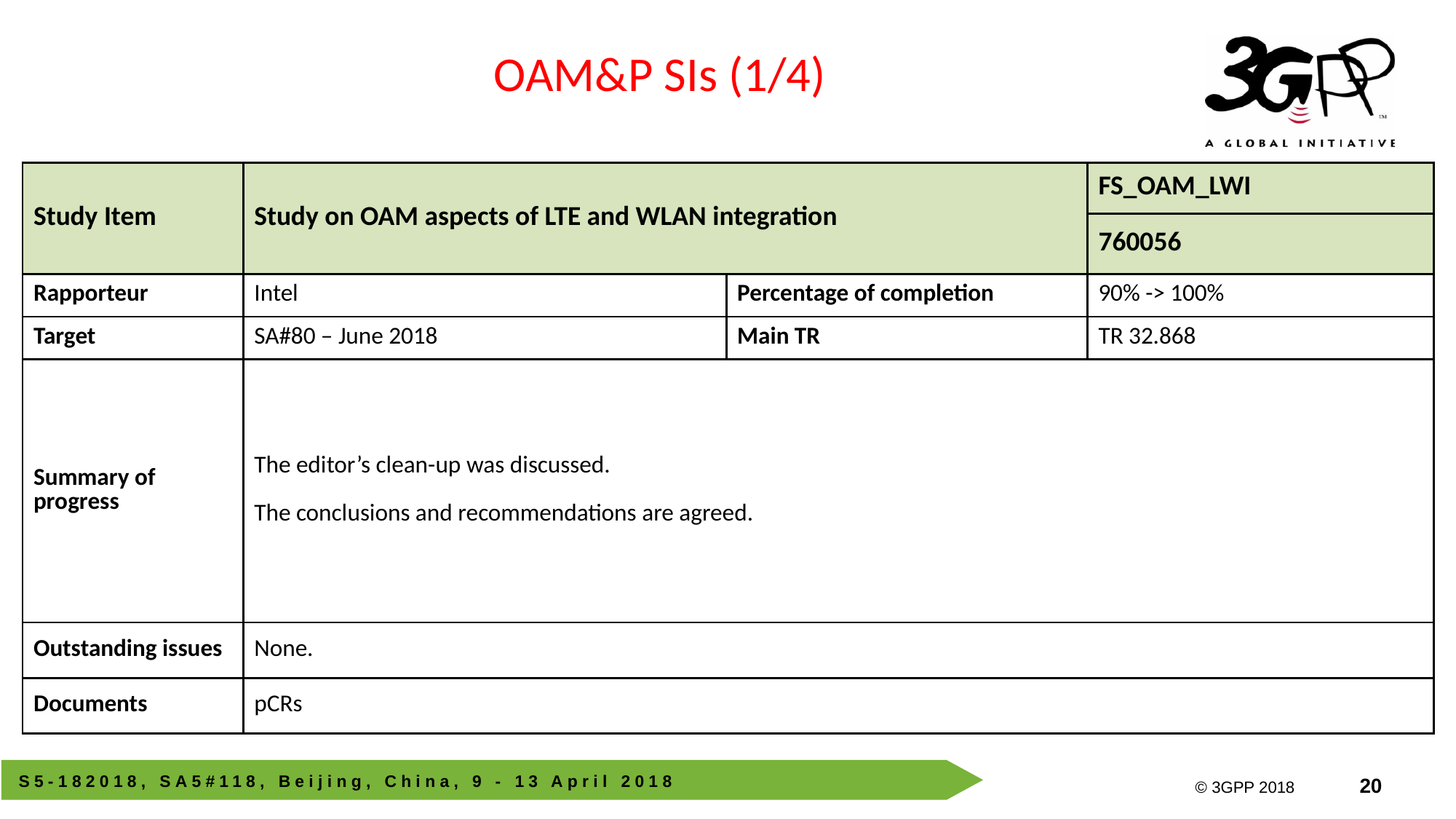

OAM&P SIs (1/4)
| Study Item | Study on OAM aspects of LTE and WLAN integration |  | FS\_OAM\_LWI |
| --- | --- | --- | --- |
|  |  |  | 760056 |
| Rapporteur | Intel | Percentage of completion | 90% -> 100% |
| Target | SA#80 – June 2018 | Main TR | TR 32.868 |
| Summary of progress | The editor’s clean-up was discussed. The conclusions and recommendations are agreed. |  |  |
| Outstanding issues | None. |  |  |
| Documents | pCRs |  |  |